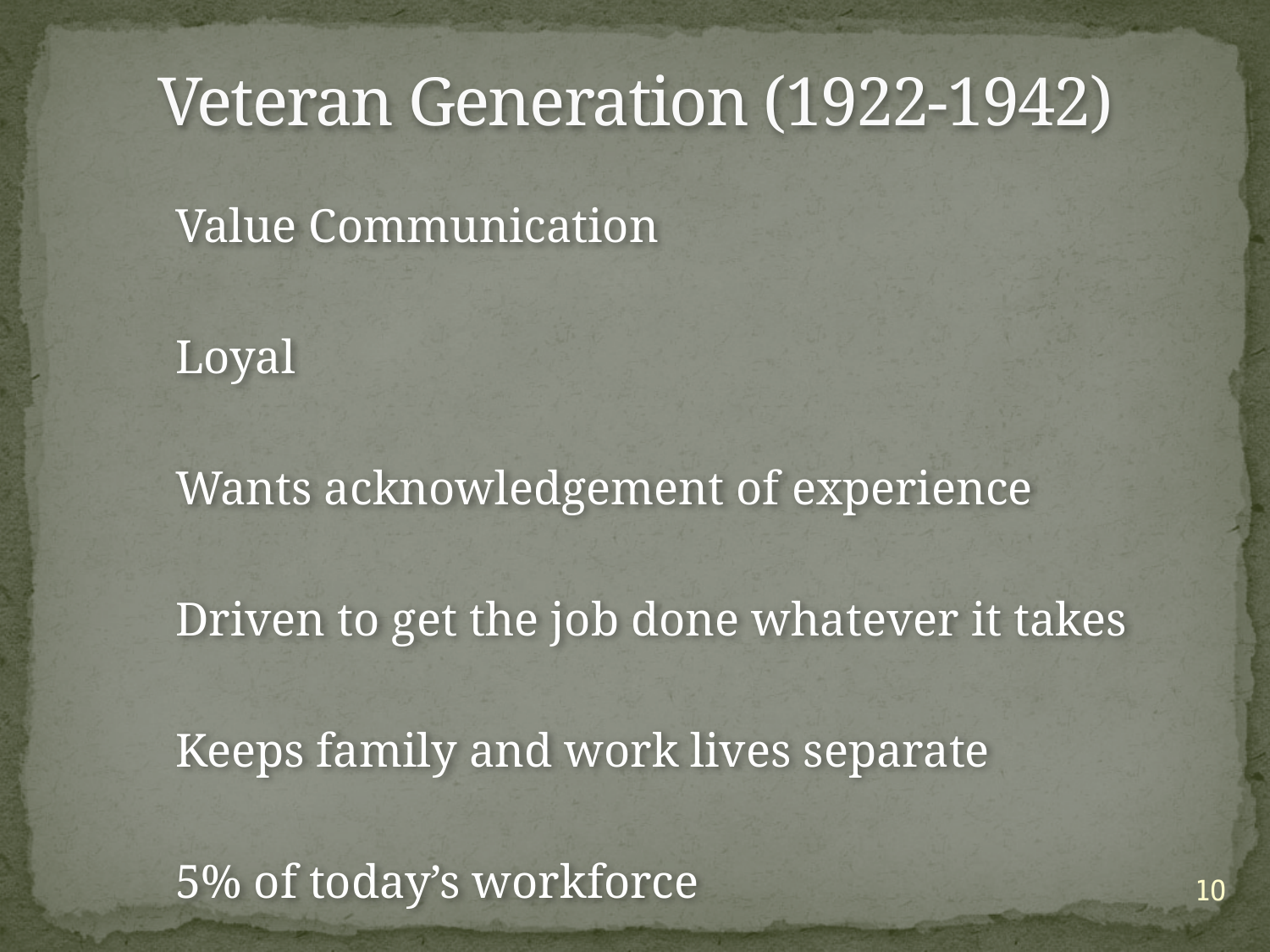

# Veteran Generation (1922-1942)
   Value Communication

   Loyal

   Wants acknowledgement of experience

   Driven to get the job done whatever it takes

   Keeps family and work lives separate

   5% of today’s workforce

10